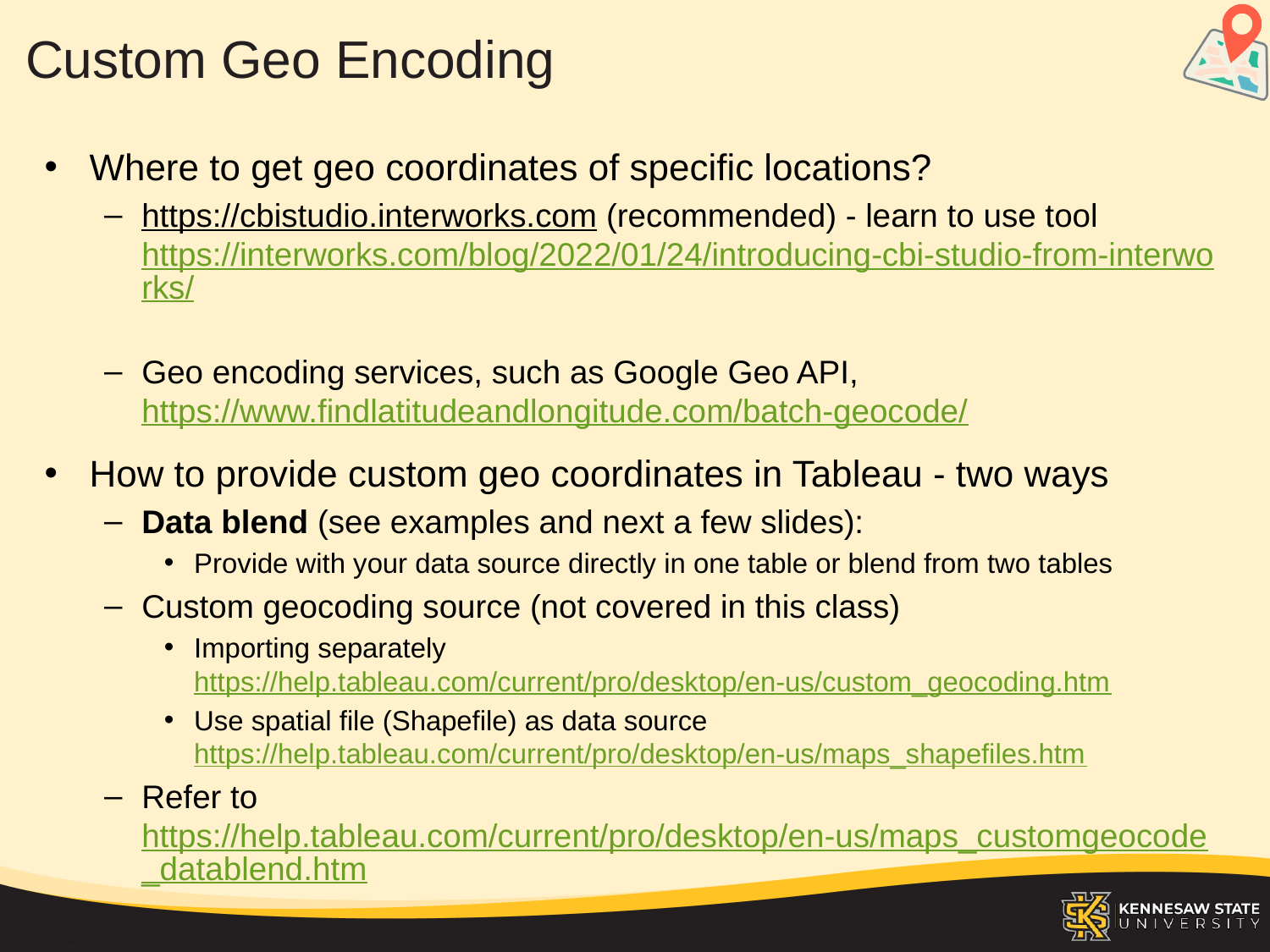

# Custom Geo Encoding
Where to get geo coordinates of specific locations?
https://cbistudio.interworks.com (recommended) - learn to use tool https://interworks.com/blog/2022/01/24/introducing-cbi-studio-from-interworks/
Geo encoding services, such as Google Geo API, https://www.findlatitudeandlongitude.com/batch-geocode/
How to provide custom geo coordinates in Tableau - two ways
Data blend (see examples and next a few slides):
Provide with your data source directly in one table or blend from two tables
Custom geocoding source (not covered in this class)
Importing separately https://help.tableau.com/current/pro/desktop/en-us/custom_geocoding.htm
Use spatial file (Shapefile) as data source https://help.tableau.com/current/pro/desktop/en-us/maps_shapefiles.htm
Refer to https://help.tableau.com/current/pro/desktop/en-us/maps_customgeocode_datablend.htm